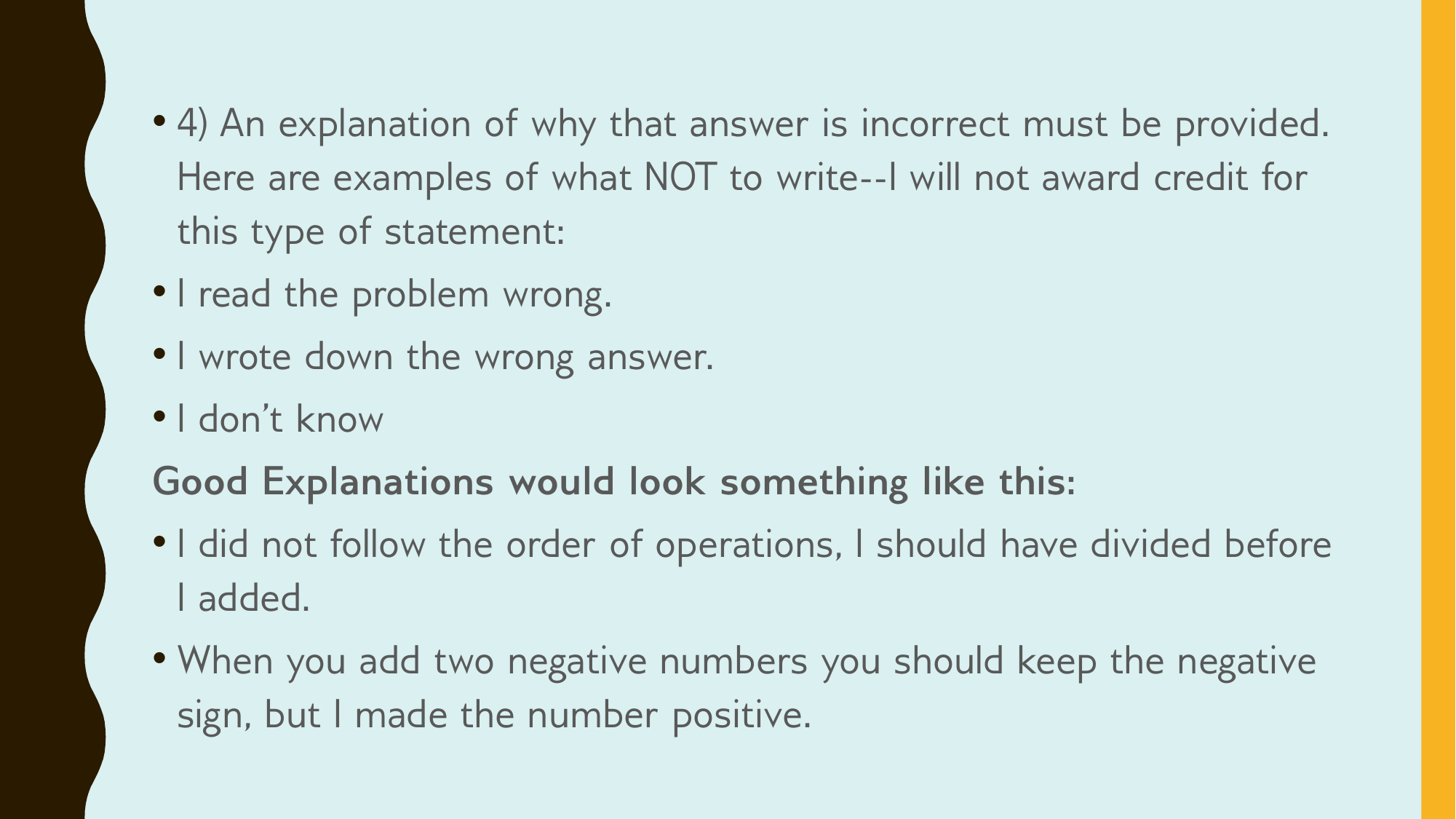

4) An explanation of why that answer is incorrect must be provided. Here are examples of what NOT to write--I will not award credit for this type of statement:
I read the problem wrong.
I wrote down the wrong answer.
I don’t know
Good Explanations would look something like this:
I did not follow the order of operations, I should have divided before I added.
When you add two negative numbers you should keep the negative sign, but I made the number positive.